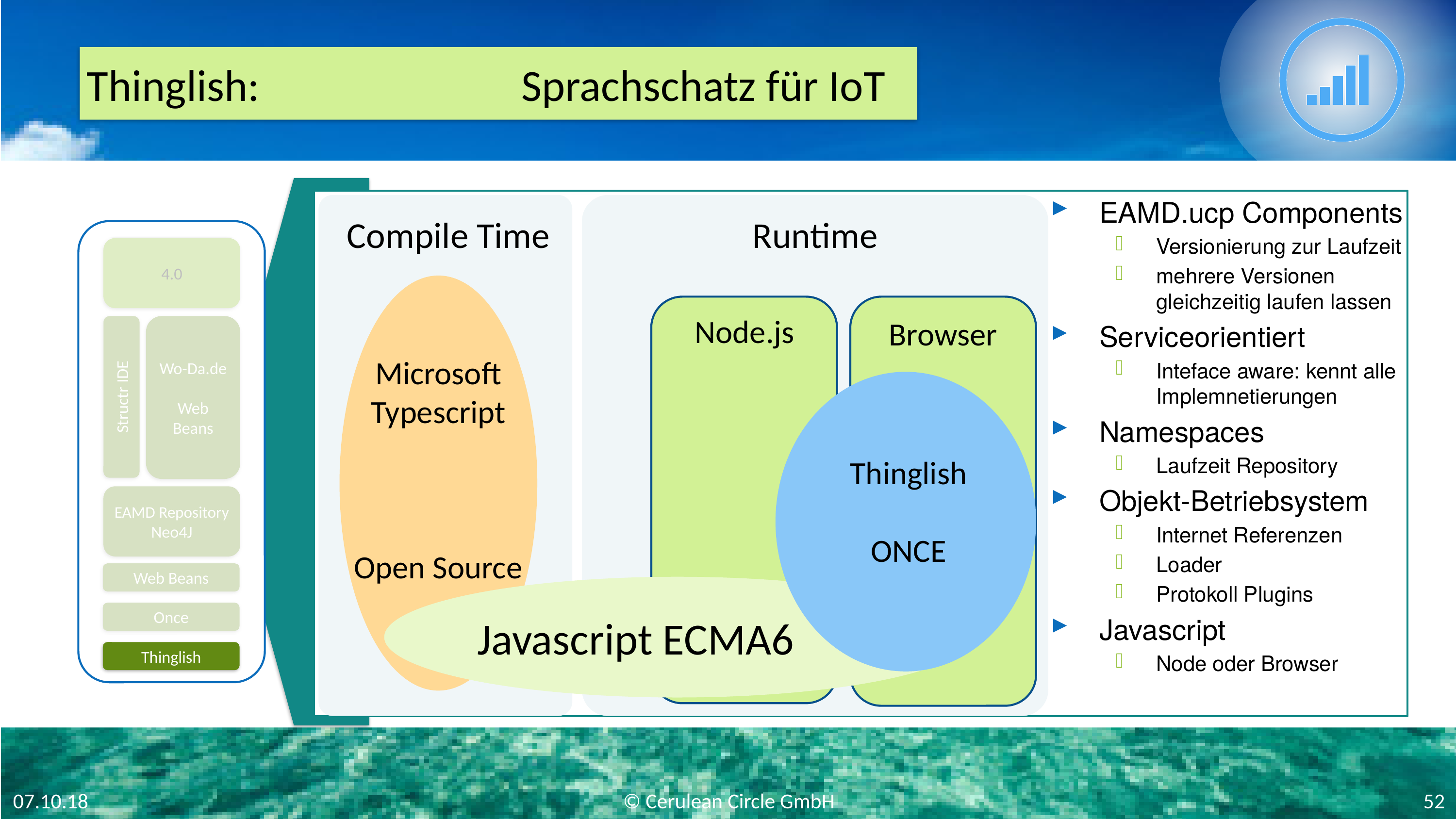

#
Thinglish:	Sprachschatz für IoT

EAMD.ucp Components
Versionierung zur Laufzeit
mehrere Versionen gleichzeitig laufen lassen
Serviceorientiert
Inteface aware: kennt alle Implemnetierungen
Namespaces
Laufzeit Repository
Objekt-Betriebsystem
Internet Referenzen
Loader
Protokoll Plugins
Javascript
Node oder Browser

Compile Time
Runtime

Node.js
Browser
Microsoft
Typescript

Open Source

Thinglish

ONCE
Javascript ECMA6

4.0
Wo-Da.de

Web
Beans
Structr IDE
EAMD Repository
Neo4J
Web Beans
Once
Thinglish
© Cerulean Circle GmbH
52
07.10.18